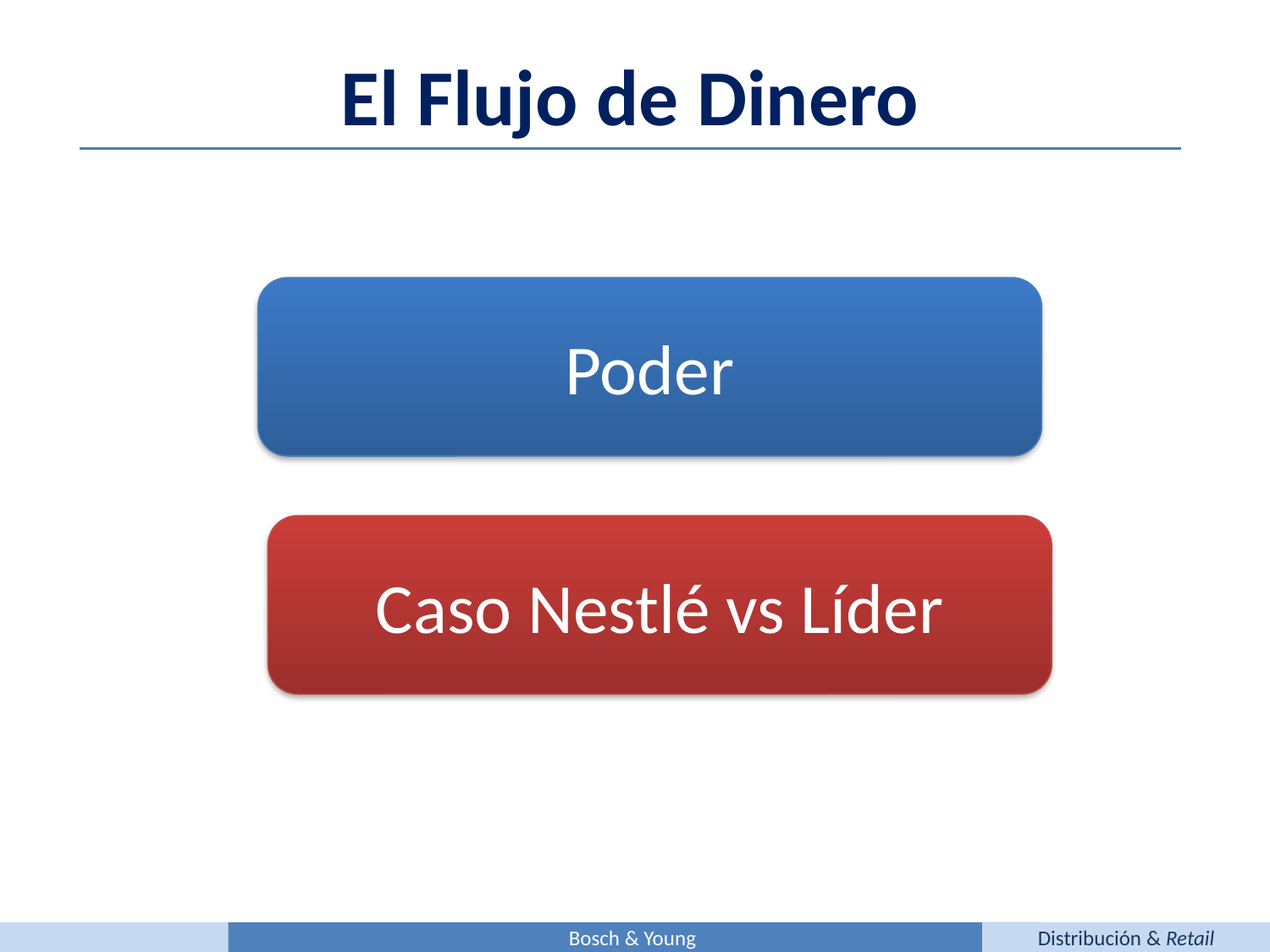

El Flujo de Dinero
Poder
Caso Nestlé vs Líder

Bosch & Young
Distribución & Retail